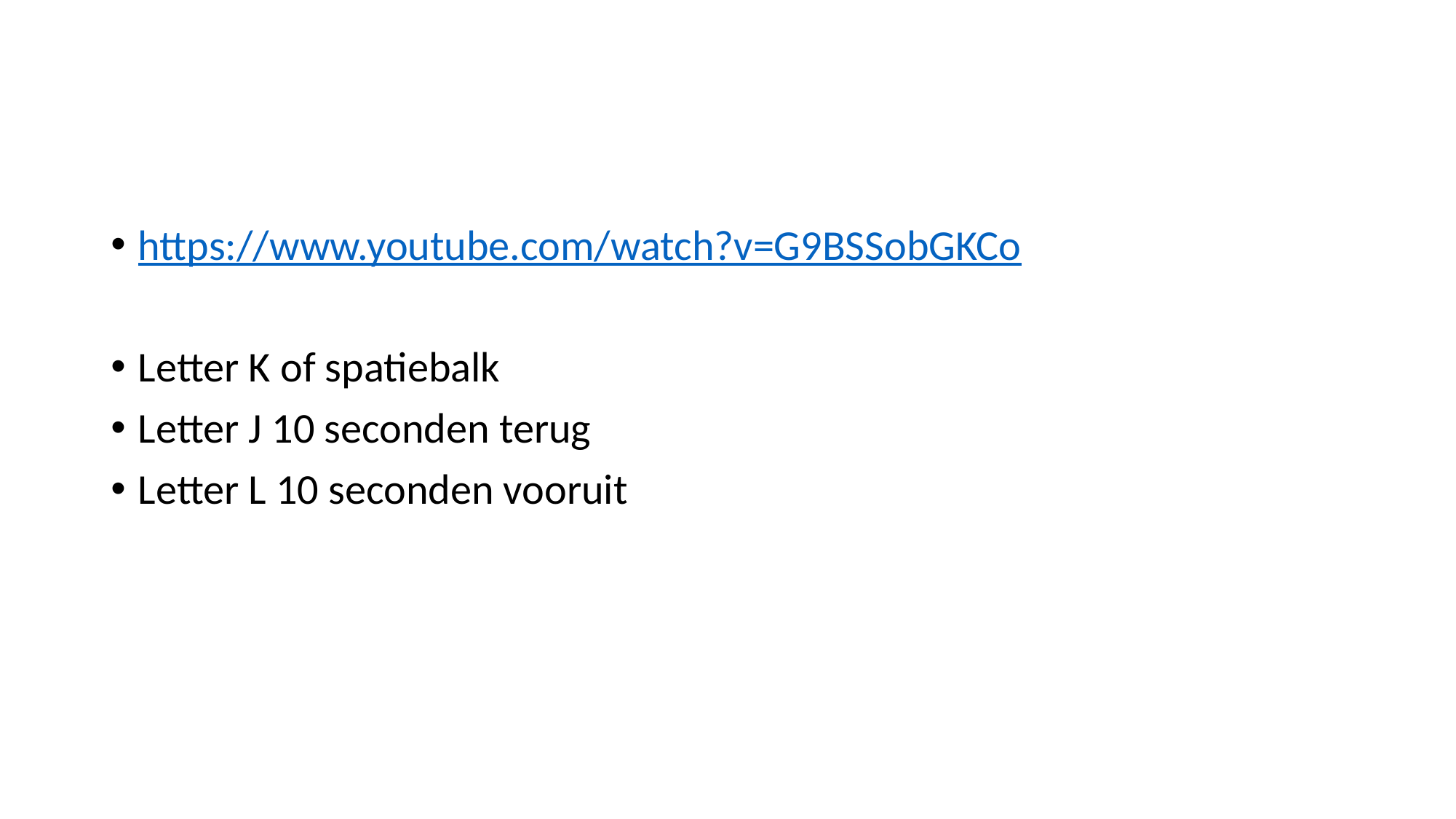

#
https://www.youtube.com/watch?v=G9BSSobGKCo

Letter K of spatiebalk
Letter J 10 seconden terug
Letter L 10 seconden vooruit